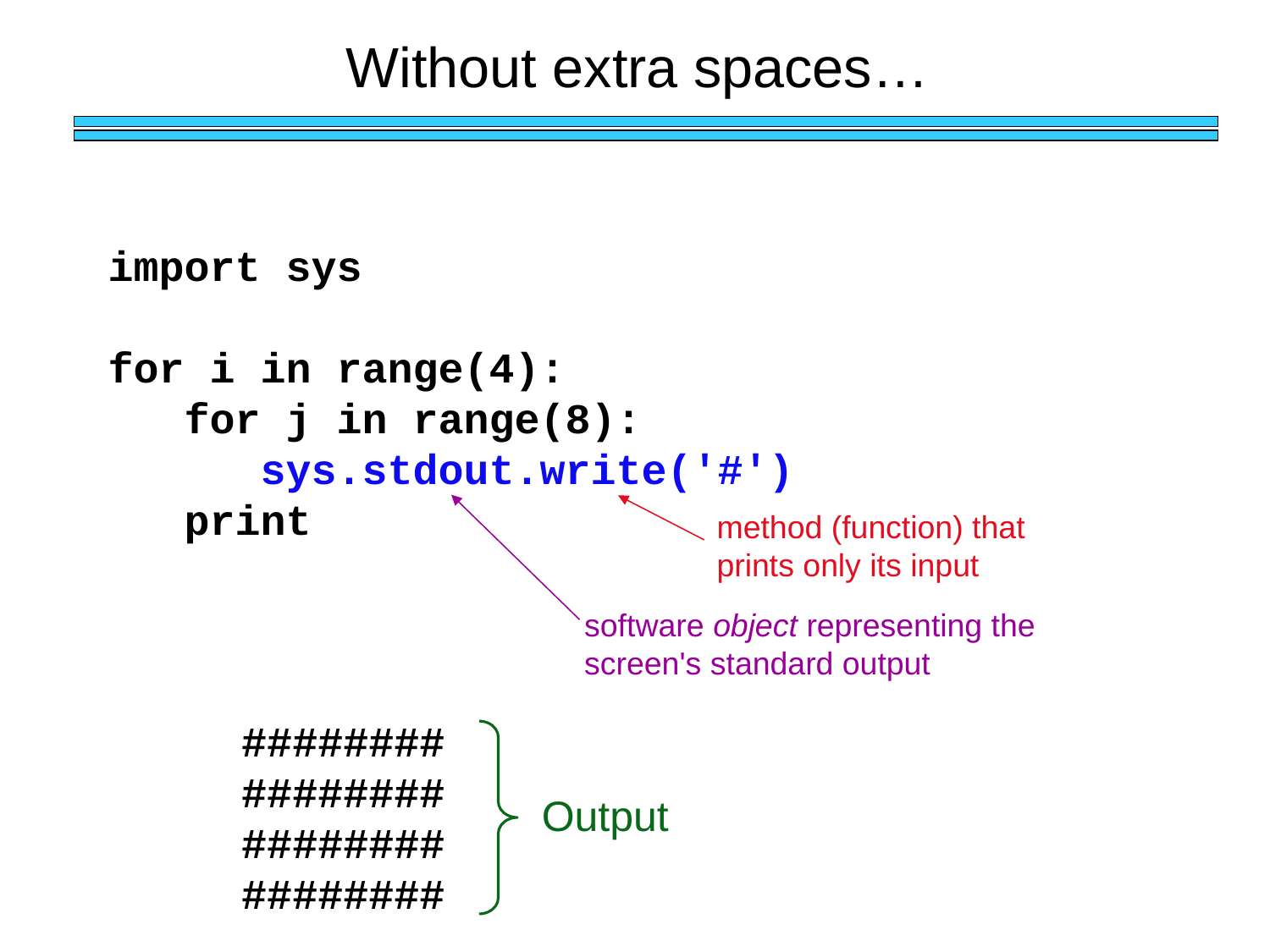

# Without extra spaces…

import sys

for i in range(4):
   for j in range(8):
      sys.stdout.write('#')
   print

method (function) that prints only its input
software object representing the screen's standard output
########
########
########
########

Output